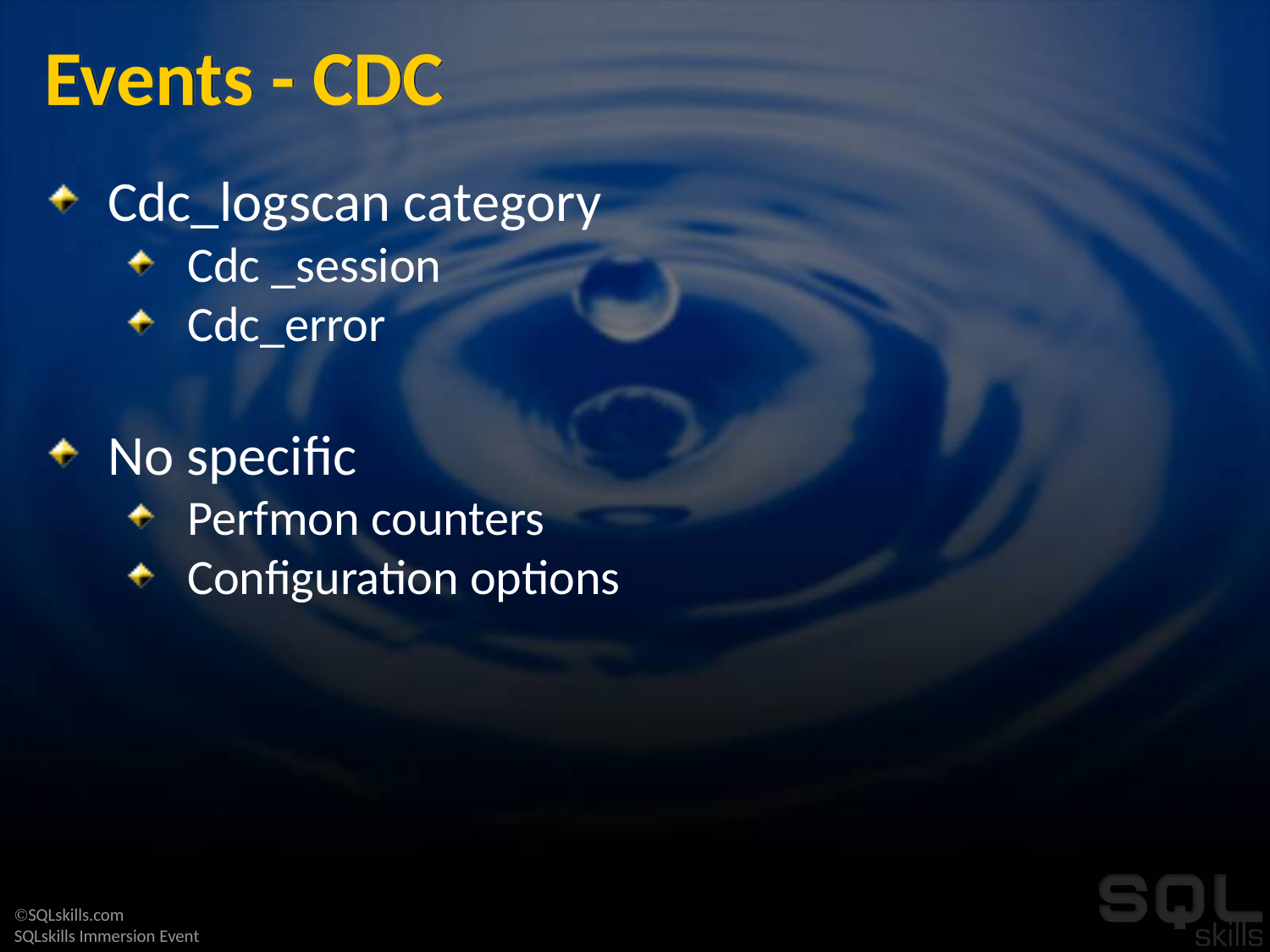

# Events - CDC
Cdc_logscan category
Cdc _session
Cdc_error

No specific
Perfmon counters
Configuration options